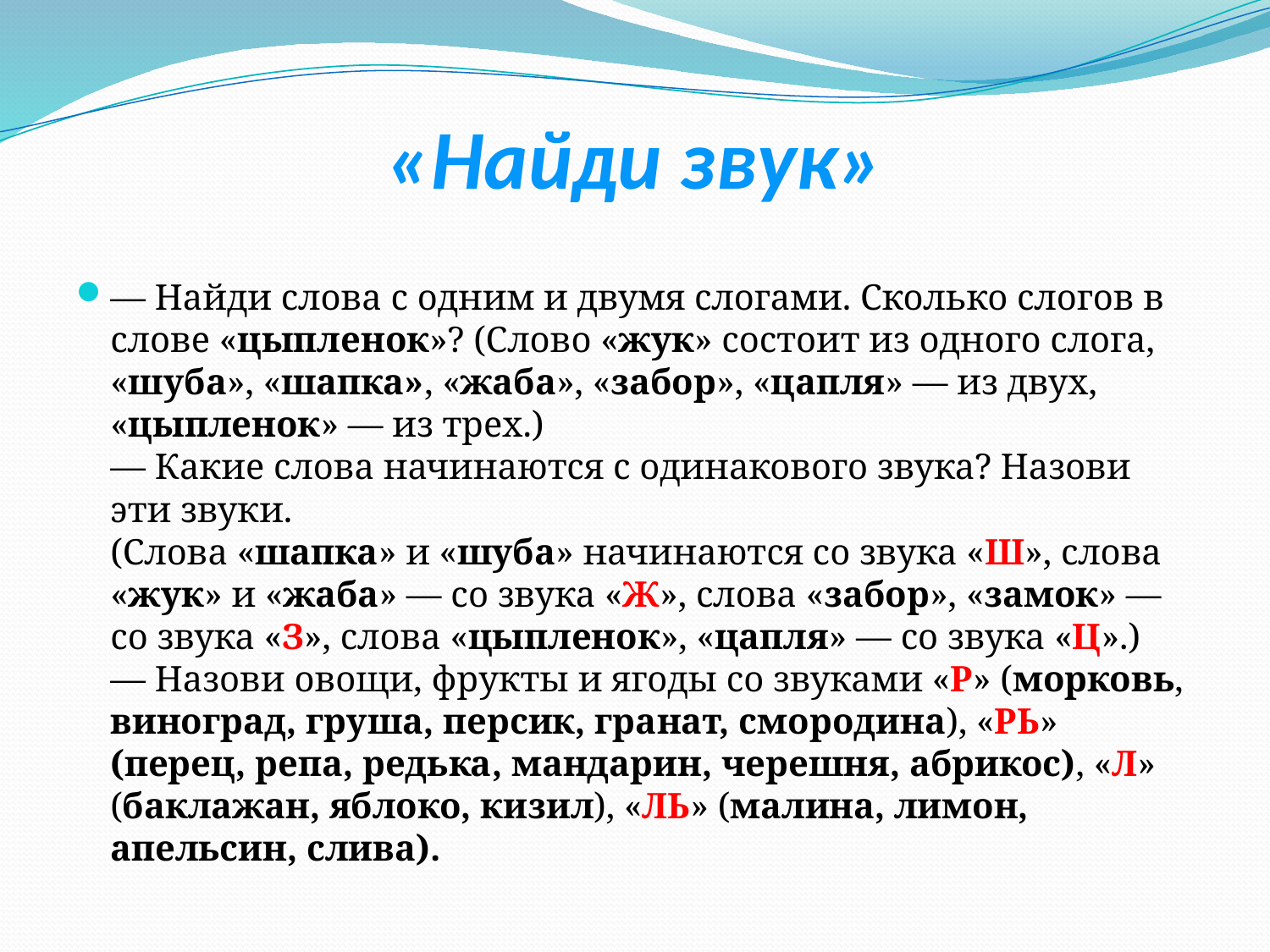

# «Найди звук»
— Найди слова с одним и двумя слогами. Сколько слогов в слове «цыпленок»? (Слово «жук» состоит из одного слога, «шуба», «шапка», «жаба», «забор», «цапля» — из двух, «цыпленок» — из трех.)
— Какие слова начинаются с одинакового звука? Назови эти звуки.
(Слова «шапка» и «шуба» начинаются со звука «Ш», слова «жук» и «жаба» — со звука «Ж», слова «забор», «замок» — со звука «З», слова «цыпленок», «цапля» — со звука «Ц».)
— Назови овощи, фрукты и ягоды со звуками «Р» (морковь, виноград, груша, персик, гранат, смородина), «РЬ» (перец, репа, редька, мандарин, черешня, абрикос), «Л» (баклажан, яблоко, кизил), «ЛЬ» (малина, лимон, апельсин, слива).